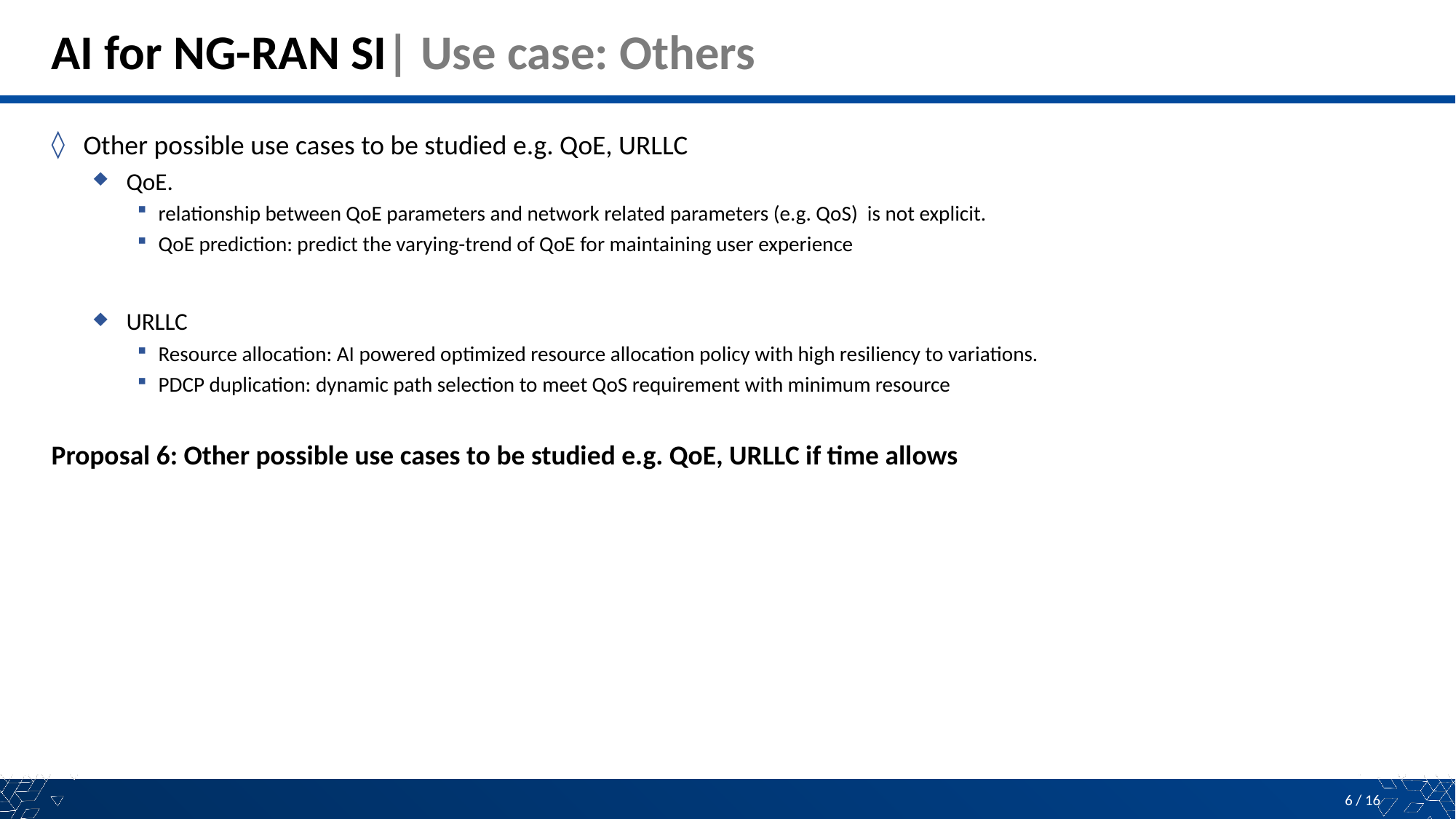

# AI for NG-RAN SI| Use case: Others
Other possible use cases to be studied e.g. QoE, URLLC
QoE.
relationship between QoE parameters and network related parameters (e.g. QoS)  is not explicit.
QoE prediction: predict the varying-trend of QoE for maintaining user experience

URLLC
Resource allocation: AI powered optimized resource allocation policy with high resiliency to variations.
PDCP duplication: dynamic path selection to meet QoS requirement with minimum resource

Proposal 6: Other possible use cases to be studied e.g. QoE, URLLC if time allows